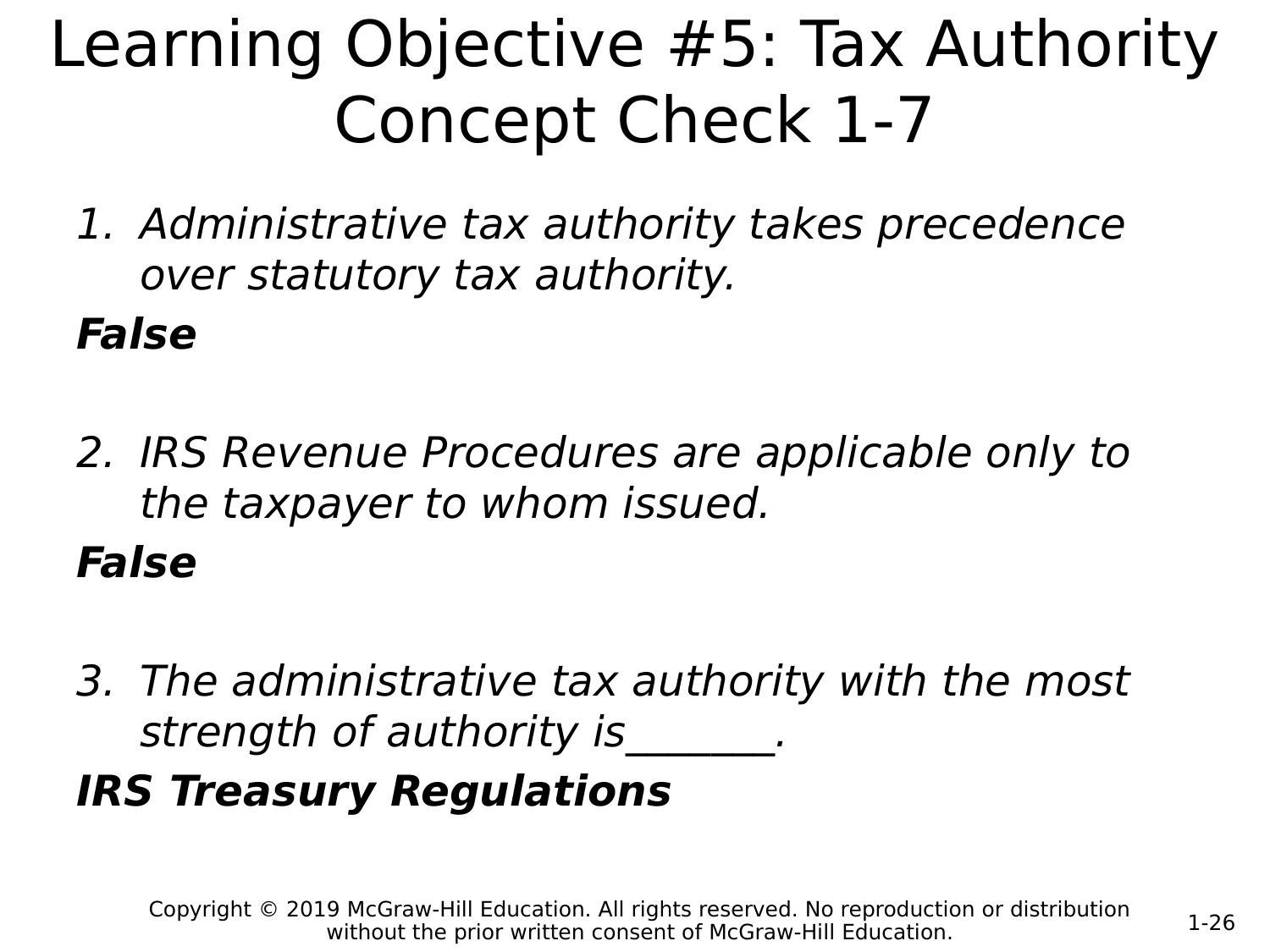

Learning Objective #5: Tax Authority
Concept Check 1-7
Administrative tax authority takes precedence over statutory tax authority.
False

IRS Revenue Procedures are applicable only to the taxpayer to whom issued.
False

The administrative tax authority with the most strength of authority is_______.
IRS Treasury Regulations